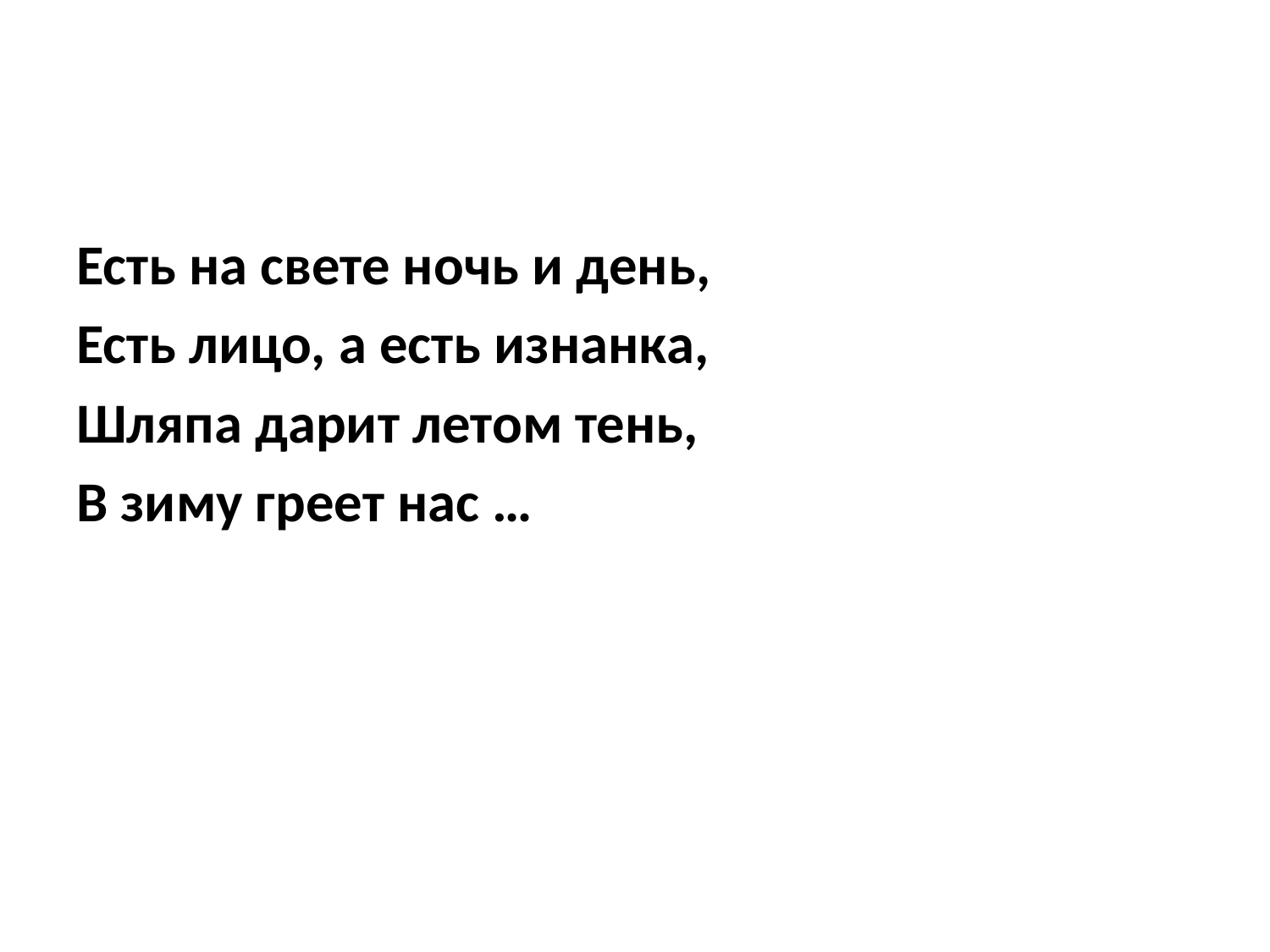

Есть на свете ночь и день,
Есть лицо, а есть изнанка,
Шляпа дарит летом тень,
В зиму греет нас …